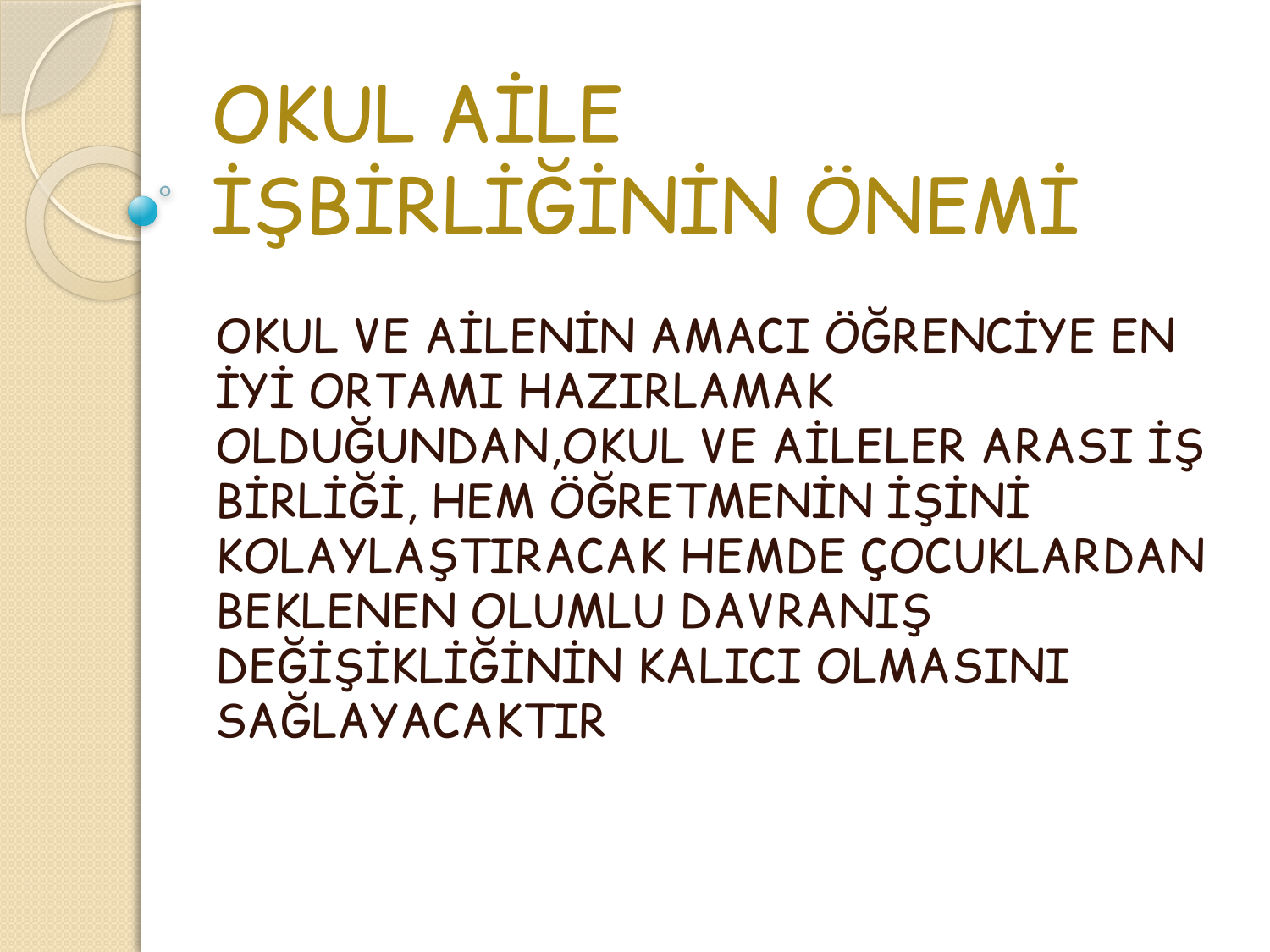

# OKUL AİLE İŞBİRLİĞİNİN ÖNEMİ
OKUL VE AİLENİN AMACI ÖĞRENCİYE EN İYİ ORTAMI HAZIRLAMAK OLDUĞUNDAN,OKUL VE AİLELER ARASI İŞ BİRLİĞİ, HEM ÖĞRETMENİN İŞİNİ KOLAYLAŞTIRACAK HEMDE ÇOCUKLARDAN BEKLENEN OLUMLU DAVRANIŞ DEĞİŞİKLİĞİNİN KALICI OLMASINI SAĞLAYACAKTIR